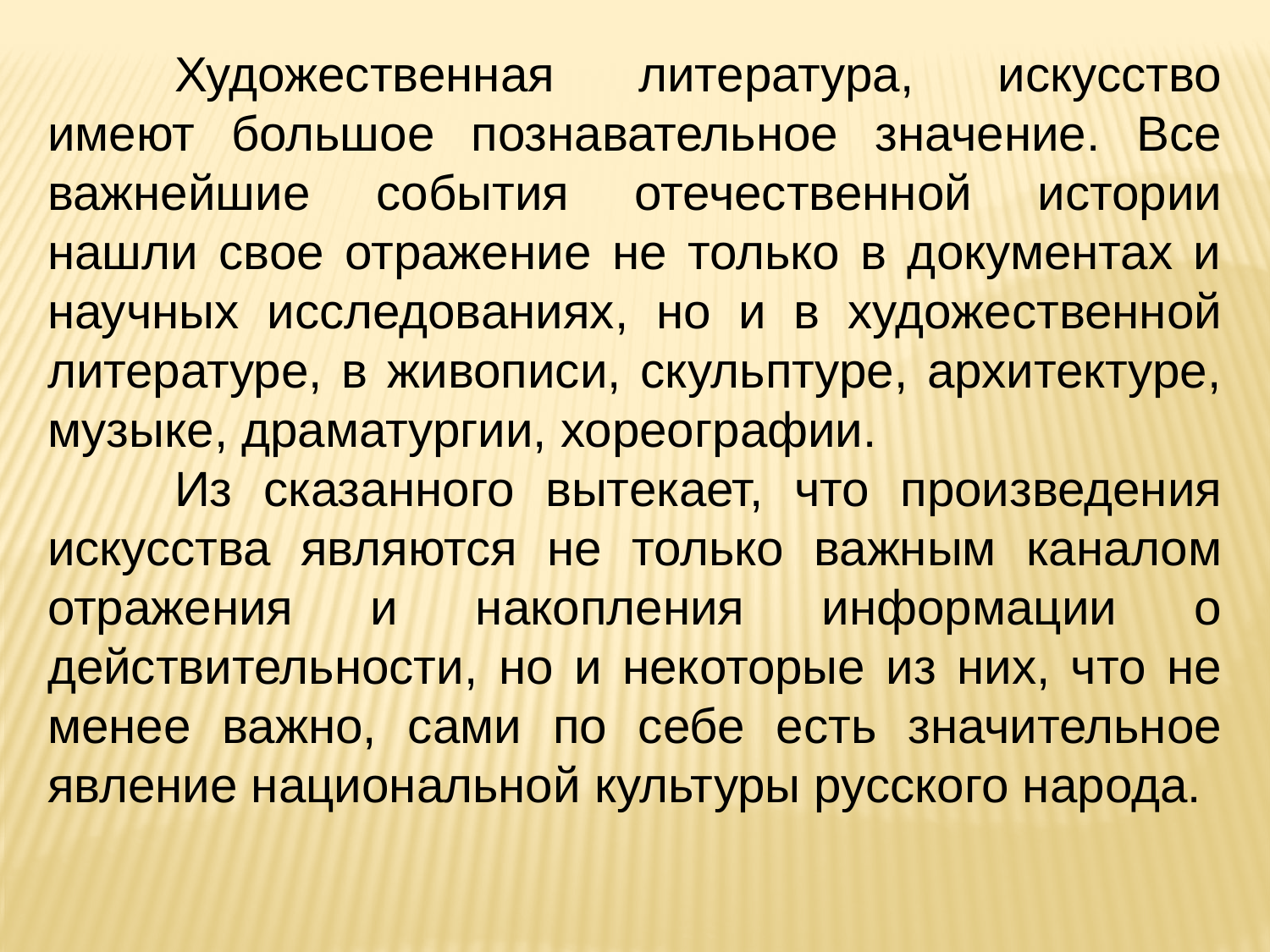

Художественная литература, искусство имеют большое познавательное значение. Все важнейшие события отечественной истории нашли свое отражение не только в документах и научных исследованиях, но и в художественной литературе, в живописи, скульптуре, архитектуре, музыке, драматургии, хореографии.
	Из сказанного вытекает, что произведения искусства являются не только важным каналом отражения и накопления информации о действительности, но и некоторые из них, что не менее важно, сами по себе есть значительное явление национальной культуры русского народа.